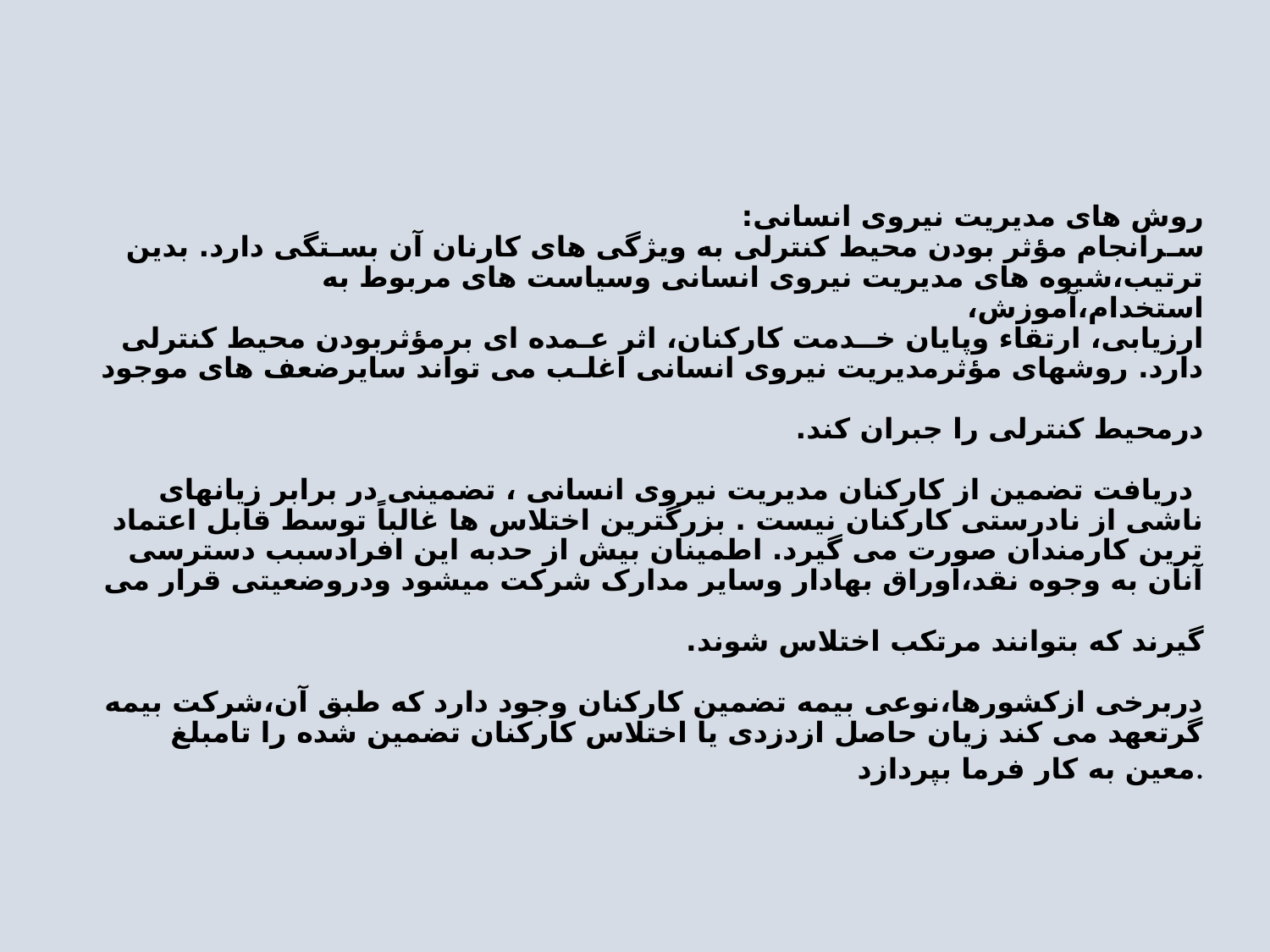

# روش های مدیریت نیروی انسانی: سـرانجام مؤثر بودن محیط کنترلی به ویژگی های کارنان آن بسـتگی دارد. بدین ترتیب،شیوه های مدیریت نیروی انسانی وسیاست های مربوط به استخدام،آموزش، ارزیابی، ارتقاء وپایان خــدمت کارکنان، اثر عـمده ای برمؤثربودن محیط کنترلی دارد. روشهای مؤثرمدیریت نیروی انسانی اغلـب می تواند سایرضعف های موجود درمحیط کنترلی را جبران کند. دریافت تضمین از کارکنان مدیریت نیروی انسانی ، تضمینی در برابر زیانهای ناشی از نادرستی کارکنان نیست . بزرگترین اختلاس ها غالباً توسط قابل اعتماد ترین کارمندان صورت می گیرد. اطمینان بیش از حدبه این افرادسبب دسترسی آنان به وجوه نقد،اوراق بهادار وسایر مدارک شرکت میشود ودروضعیتی قرار می گیرند که بتوانند مرتکب اختلاس شوند. دربرخی ازکشورها،نوعی بیمه تضمین کارکنان وجود دارد که طبق آن،شرکت بیمه گرتعهد می کند زیان حاصل ازدزدی یا اختلاس کارکنان تضمین شده را تامبلغ معین به کار فرما بپردازد.